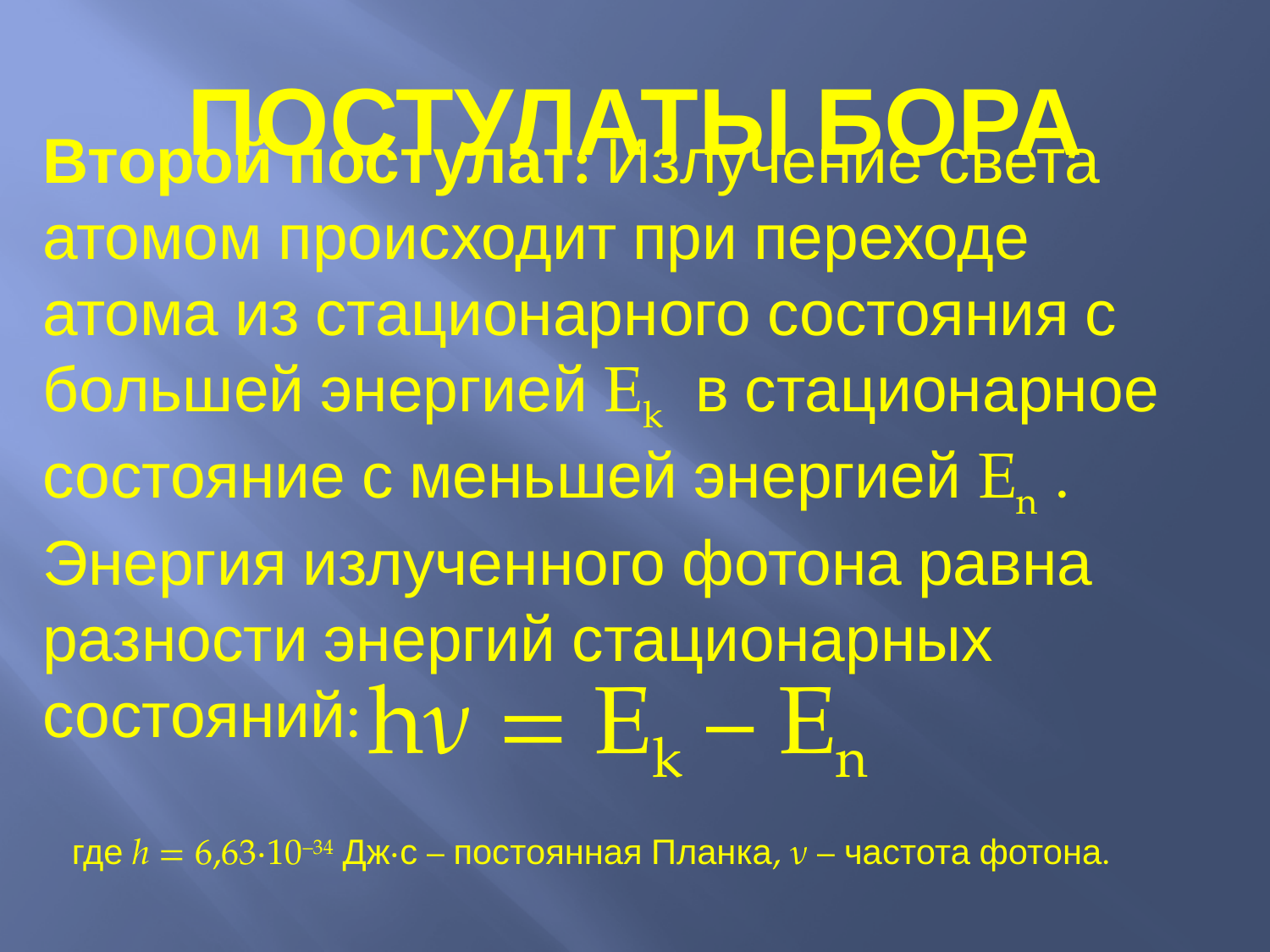

# ПОСТУЛАТЫ БОРА
Второй постулат: Излучение света атомом происходит при переходе атома из стационарного состояния с большей энергией Ek  в стационарное состояние с меньшей энергией En . Энергия излученного фотона равна разности энергий стационарных состояний:

| hν = Ek – En |
| --- |
где h = 6,63·10–34 Дж·с – постоянная Планка, ν – частота фотона.